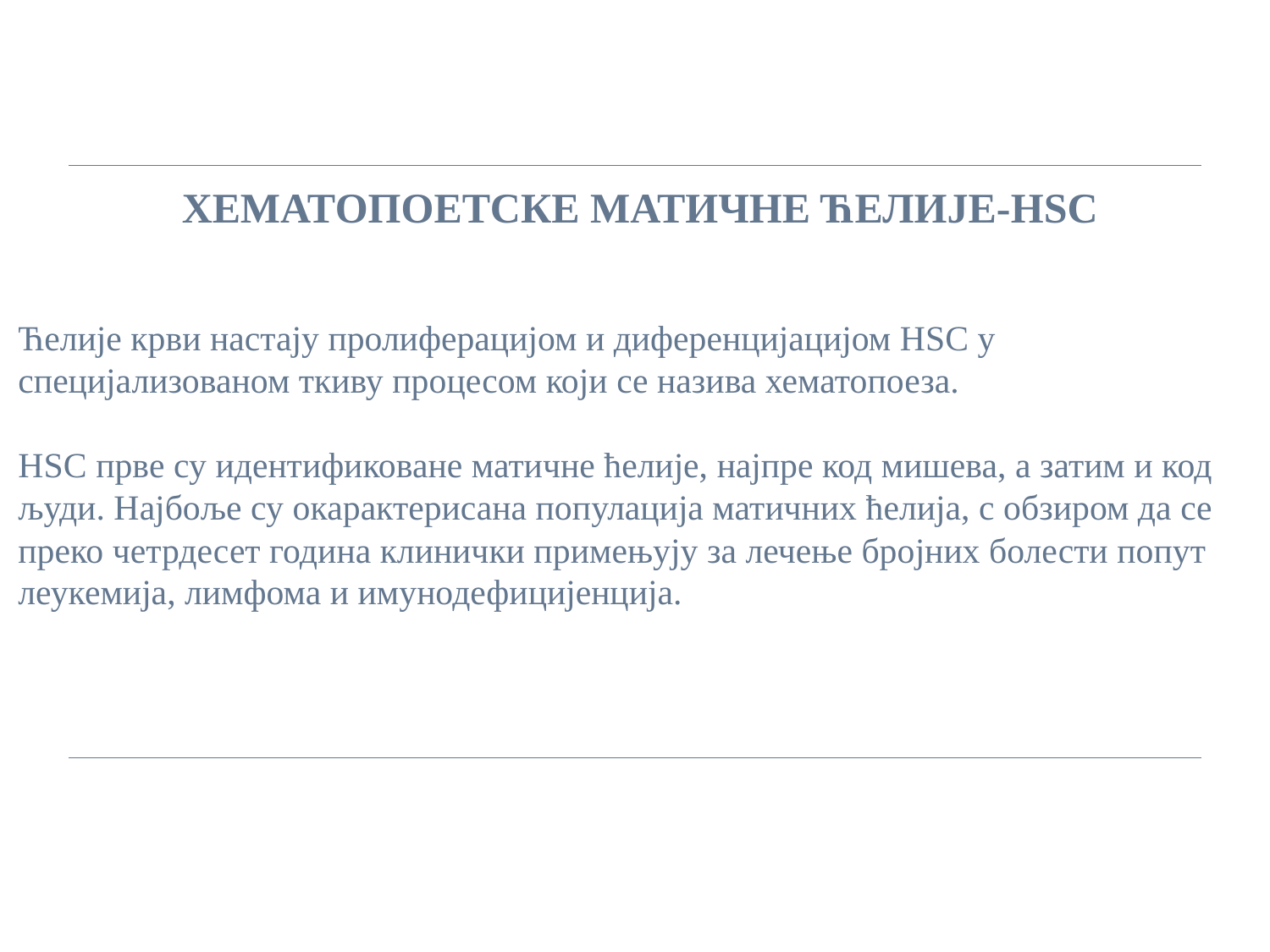

ХЕМАТОПОЕТСКЕ МАТИЧНЕ ЋЕЛИЈЕ-HSC

Ћелије крви настају пролиферацијом и диференцијацијом HSC у
специјализованом ткиву процесом који се назива хематопоеза.

HSC прве су идентификоване матичне ћелије, најпре код мишева, а затим и код људи. Најбоље су окарактерисана популација матичних ћелија, с обзиром да се преко четрдесет година клинички примењују за лечење бројних болести попут леукемија, лимфома и имунодефицијенција.